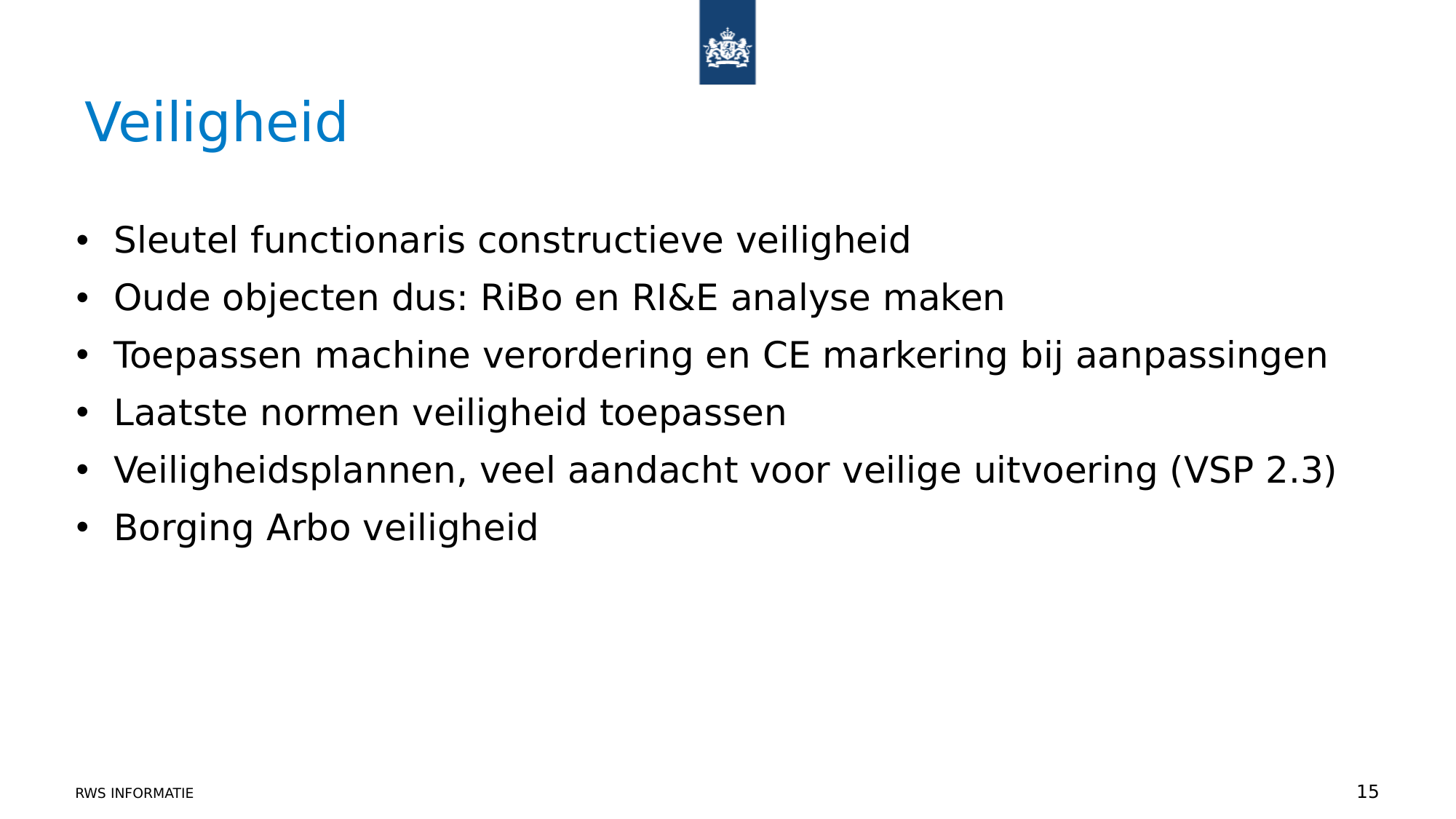

# Veiligheid
Sleutel functionaris constructieve veiligheid
Oude objecten dus: RiBo en RI&E analyse maken
Toepassen machine verordering en CE markering bij aanpassingen
Laatste normen veiligheid toepassen
Veiligheidsplannen, veel aandacht voor veilige uitvoering (VSP 2.3)
Borging Arbo veiligheid

RWS Informatie
15